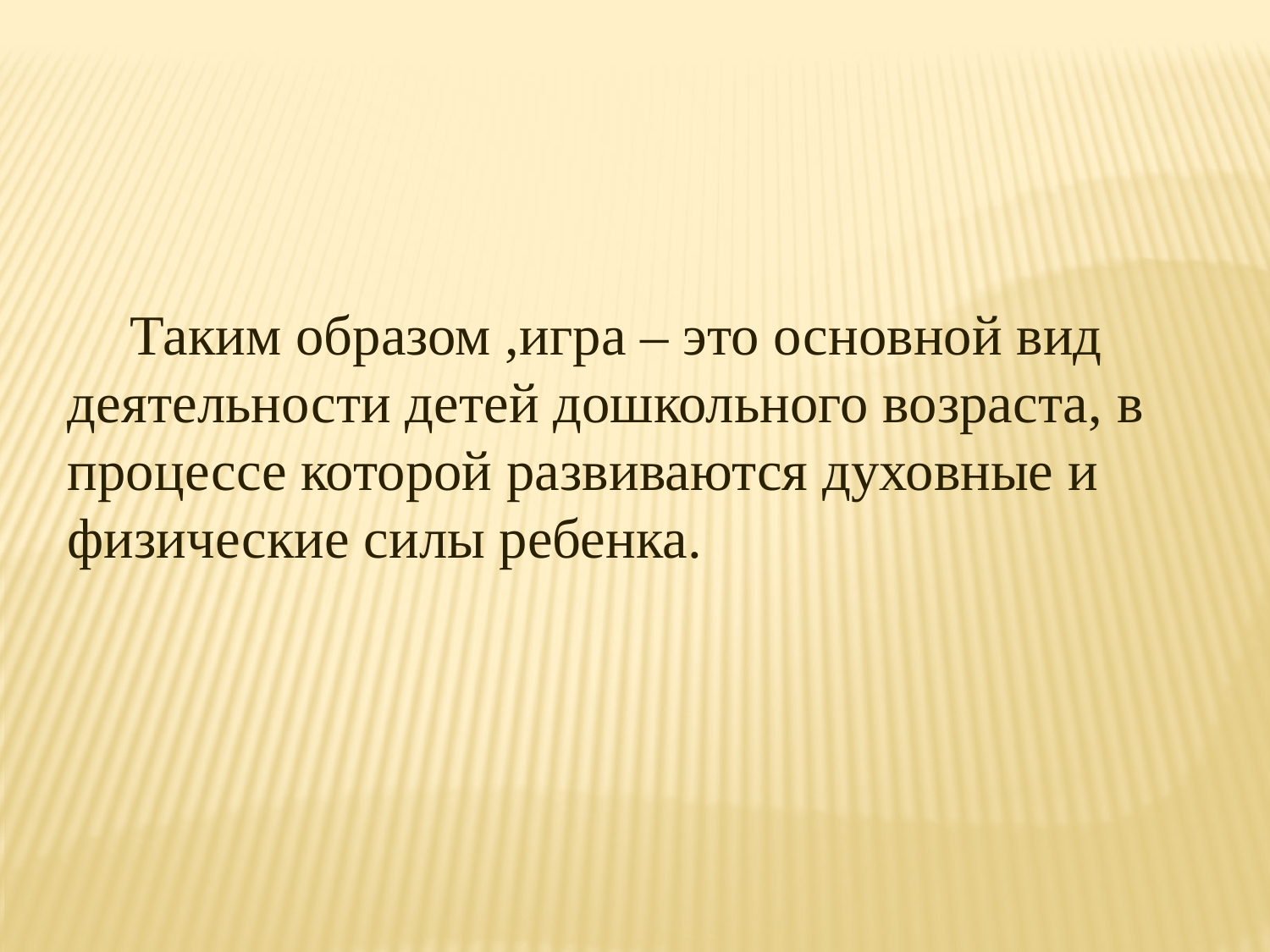

Таким образом ,игра – это основной вид деятельности детей дошкольного возраста, в процессе которой развиваются духовные и физические силы ребенка.